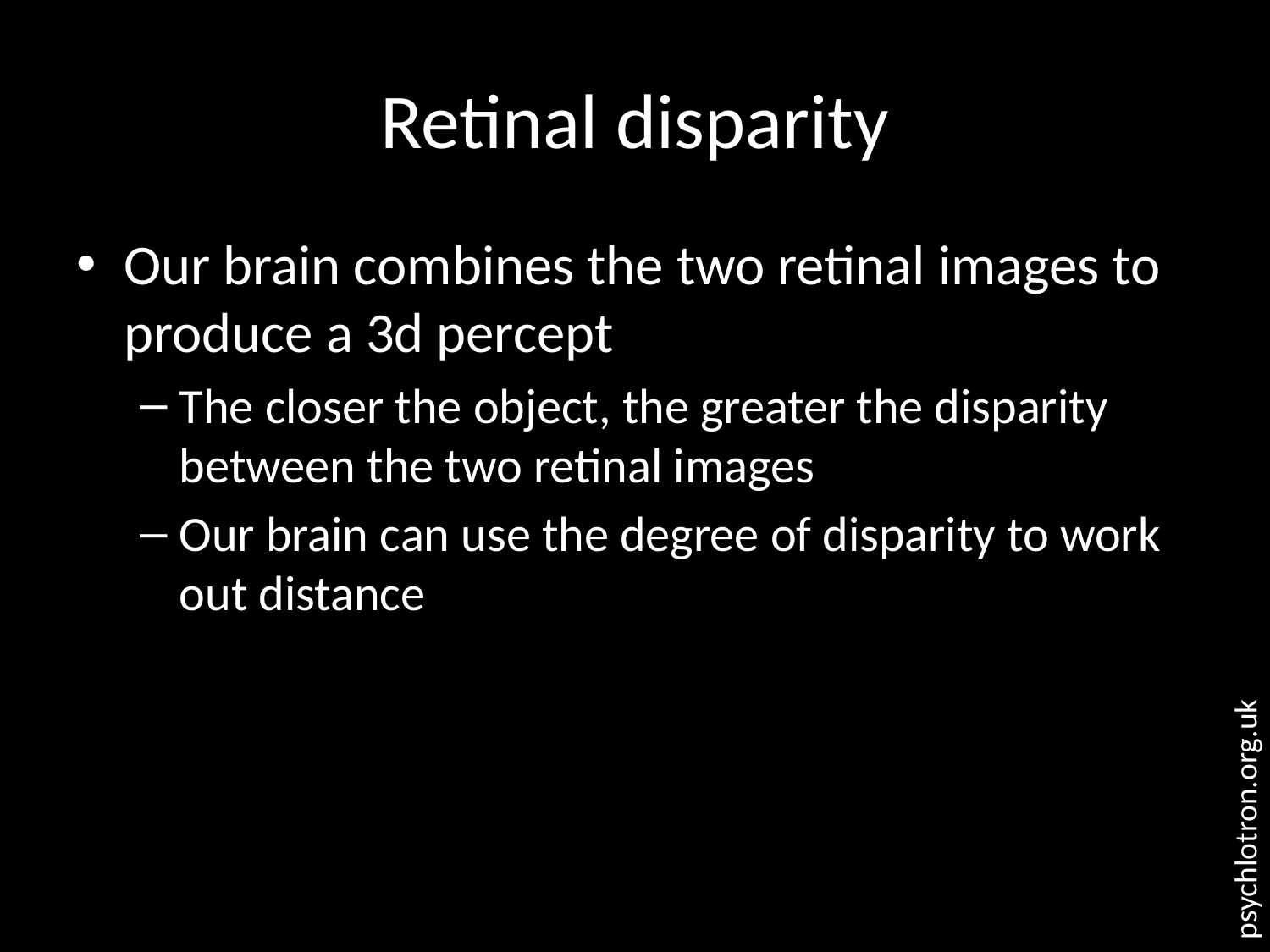

# Retinal disparity
Our brain combines the two retinal images to produce a 3d percept
The closer the object, the greater the disparity between the two retinal images
Our brain can use the degree of disparity to work out distance